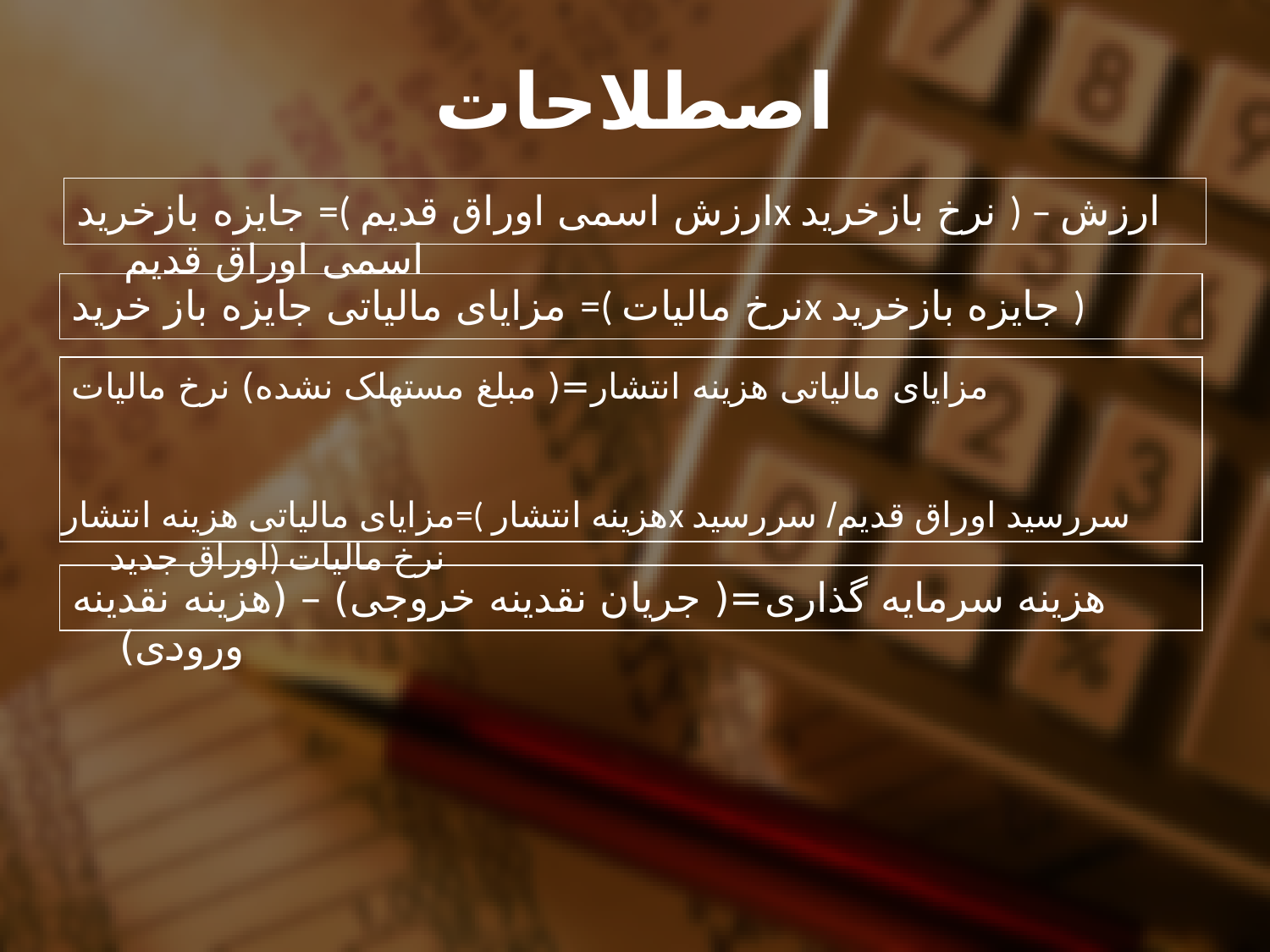

# اصطلاحات
جایزه بازخرید =( ارزش اسمی اوراق قدیمx نرخ بازخرید ) – ارزش اسمی اوراق قدیم
مزایای مالیاتی جایزه باز خرید =( نرخ مالیاتx جایزه بازخرید )
مزایای مالیاتی هزینه انتشار=( مبلغ مستهلک نشده) نرخ مالیات
مزایای مالیاتی هزینه انتشار=( هزینه انتشارx سررسید اوراق قدیم/ سررسید اوراق جدید) نرخ مالیات
هزینه سرمایه گذاری=( جریان نقدینه خروجی) – (هزینه نقدینه ورودی)